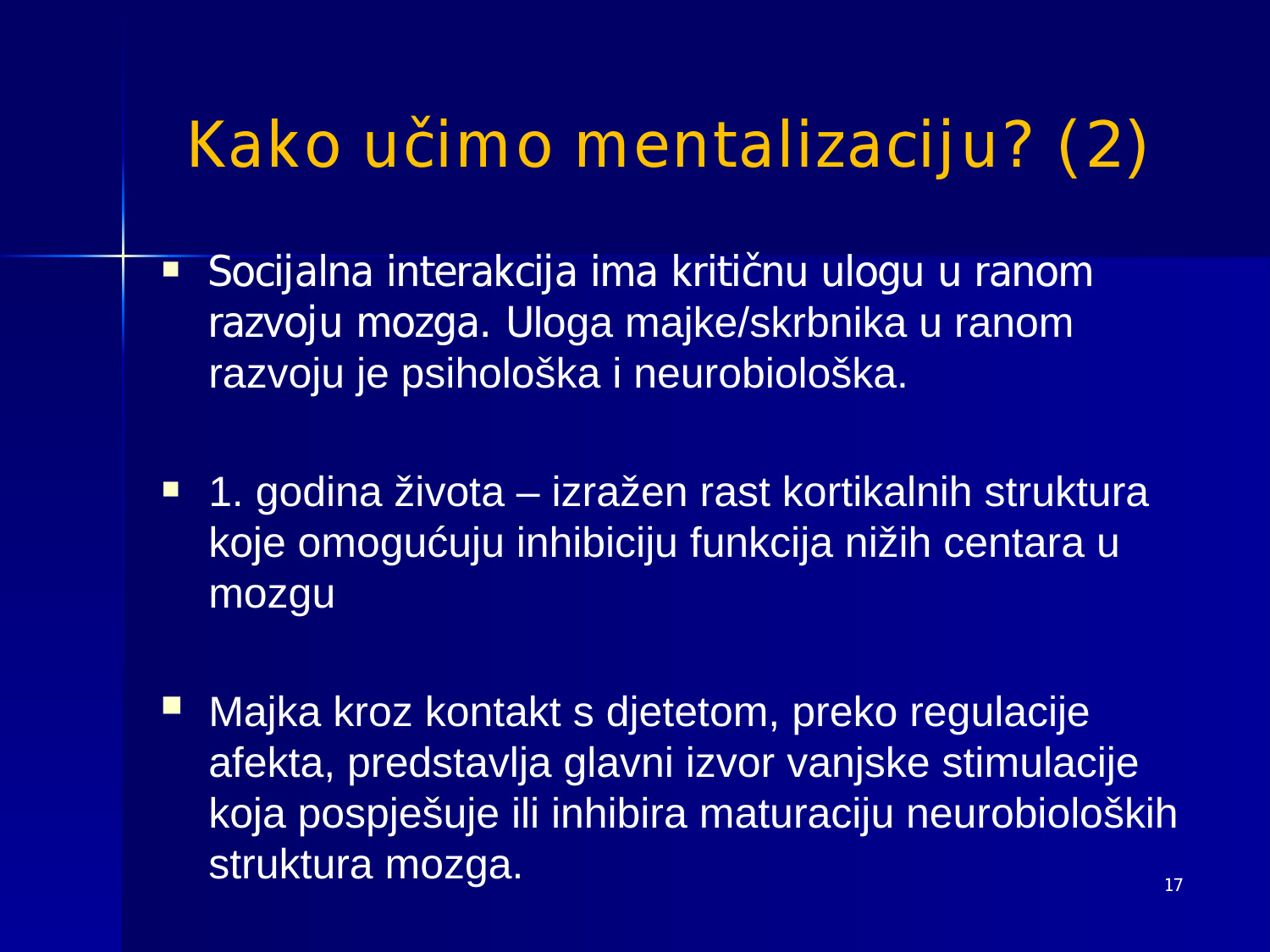

# Kako učimo mentalizaciju? (2)
Socijalna interakcija ima kritičnu ulogu u ranom razvoju mozga. Uloga majke/skrbnika u ranom razvoju je psihološka i neurobiološka.

1. godina života – izražen rast kortikalnih struktura koje omogućuju inhibiciju funkcija nižih centara u mozgu

Majka kroz kontakt s djetetom, preko regulacije afekta, predstavlja glavni izvor vanjske stimulacije  koja pospješuje ili inhibira maturaciju neurobioloških struktura mozga.

17